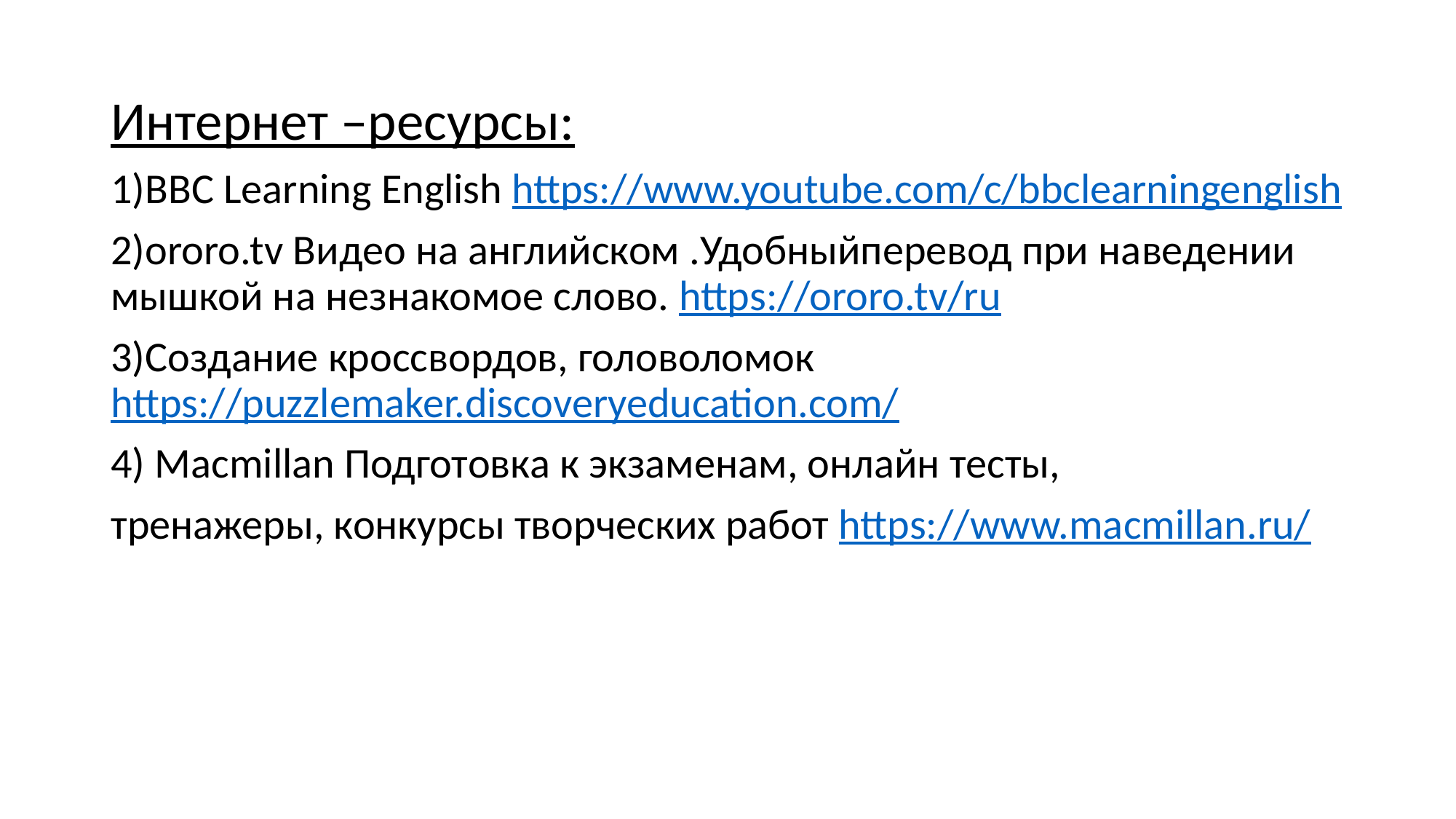

# Интернет –ресурсы:
1)BBC Learning English https://www.youtube.com/c/bbclearningenglish
2)ororo.tv Bидео на английском .Удобныйперевод при наведении мышкой на незнакомое слово. https://ororo.tv/ru
3)Создание кроссвордов, головоломок https://puzzlemaker.discoveryeducation.com/
4) Macmillan Подготовка к экзаменам, онлайн тесты,
тренажеры, конкурсы творческих работ https://www.macmillan.ru/